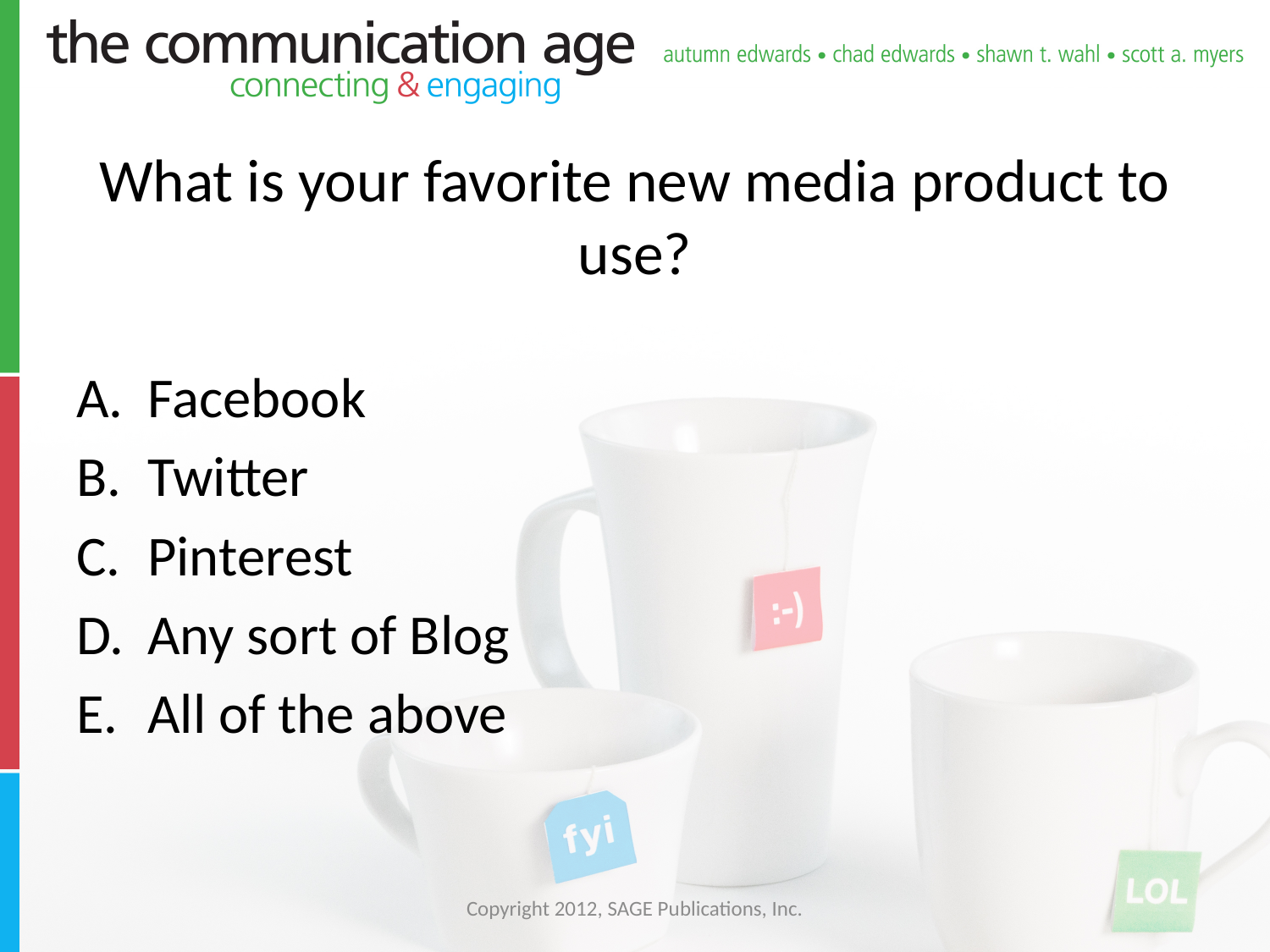

# What is your favorite new media product to use?
Facebook
Twitter
Pinterest
Any sort of Blog
All of the above

Copyright 2012, SAGE Publications, Inc.